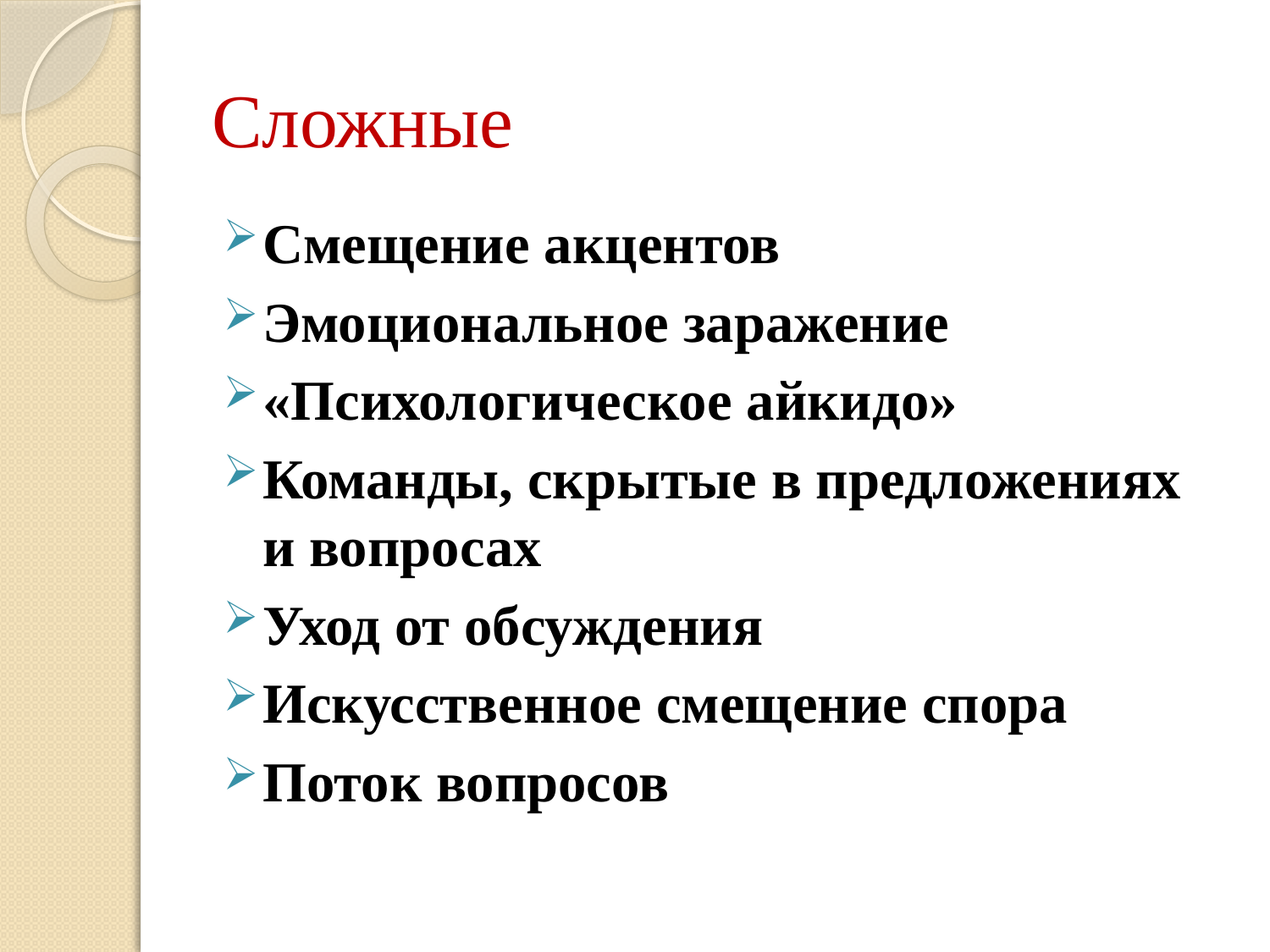

# Сложные
Смещение акцентов
Эмоциональное заражение
«Психологическое айкидо»
Команды, скрытые в предложениях и вопросах
Уход от обсуждения
Искусственное смещение спора
Поток вопросов